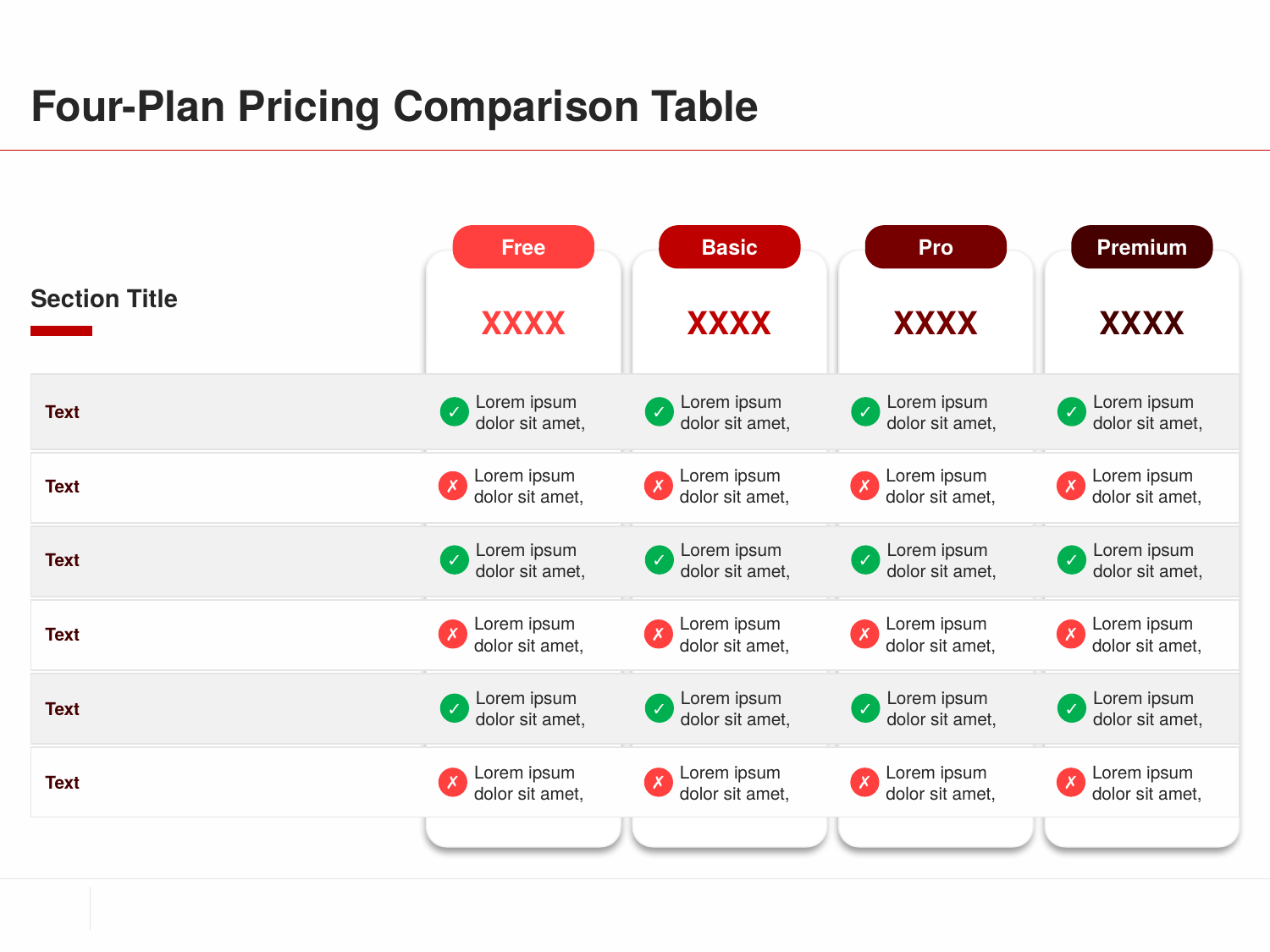

# Four-Plan Pricing Comparison Table
Free
Basic
Pro
Premium

Section Title
XXXX
XXXX
XXXX
XXXX

Lorem ipsum dolor sit amet,
Lorem ipsum dolor sit amet,
Lorem ipsum dolor sit amet,
Lorem ipsum dolor sit amet,
Text
✓
✓
✓
✓

Lorem ipsum dolor sit amet,
Lorem ipsum dolor sit amet,
Lorem ipsum dolor sit amet,
Lorem ipsum dolor sit amet,
Text
✗
✗
✗
✗

Lorem ipsum dolor sit amet,
Lorem ipsum dolor sit amet,
Lorem ipsum dolor sit amet,
Lorem ipsum dolor sit amet,
Text
✓
✓
✓
✓

Lorem ipsum dolor sit amet,
Lorem ipsum dolor sit amet,
Lorem ipsum dolor sit amet,
Lorem ipsum dolor sit amet,
Text
✗
✗
✗
✗

Lorem ipsum dolor sit amet,
Lorem ipsum dolor sit amet,
Lorem ipsum dolor sit amet,
Lorem ipsum dolor sit amet,
Text
✓
✓
✓
✓

Lorem ipsum dolor sit amet,
Lorem ipsum dolor sit amet,
Lorem ipsum dolor sit amet,
Lorem ipsum dolor sit amet,
Text
✗
✗
✗
✗